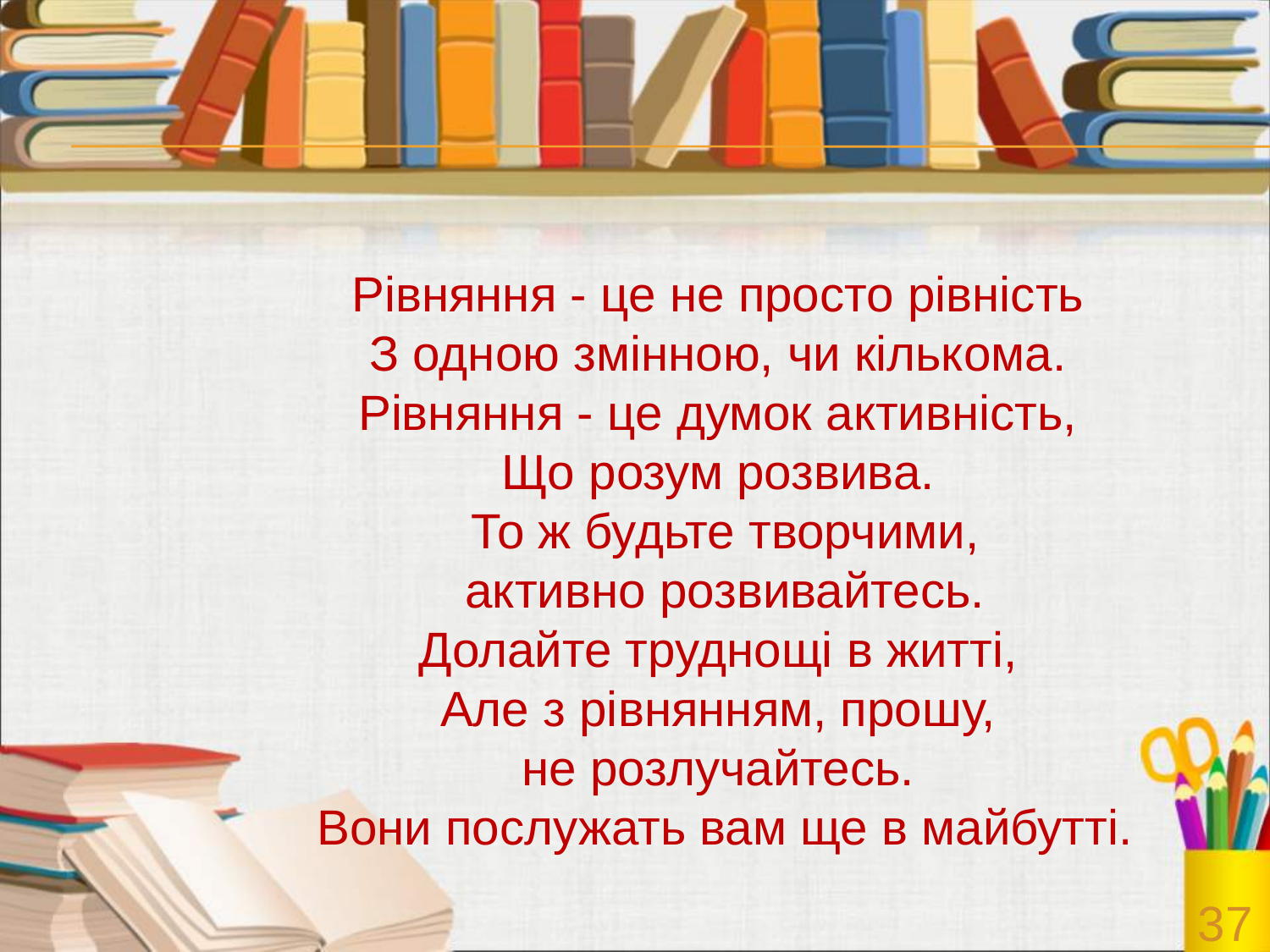

Рівняння - це не просто рівність
З одною змінною, чи кількома.
Рівняння - це думок активність,
Що розум розвива.
То ж будьте творчими,
 активно розвивайтесь.
Долайте труднощі в житті,
Але з рівнянням, прошу,
не розлучайтесь.
Вони послужать вам ще в майбутті.

37